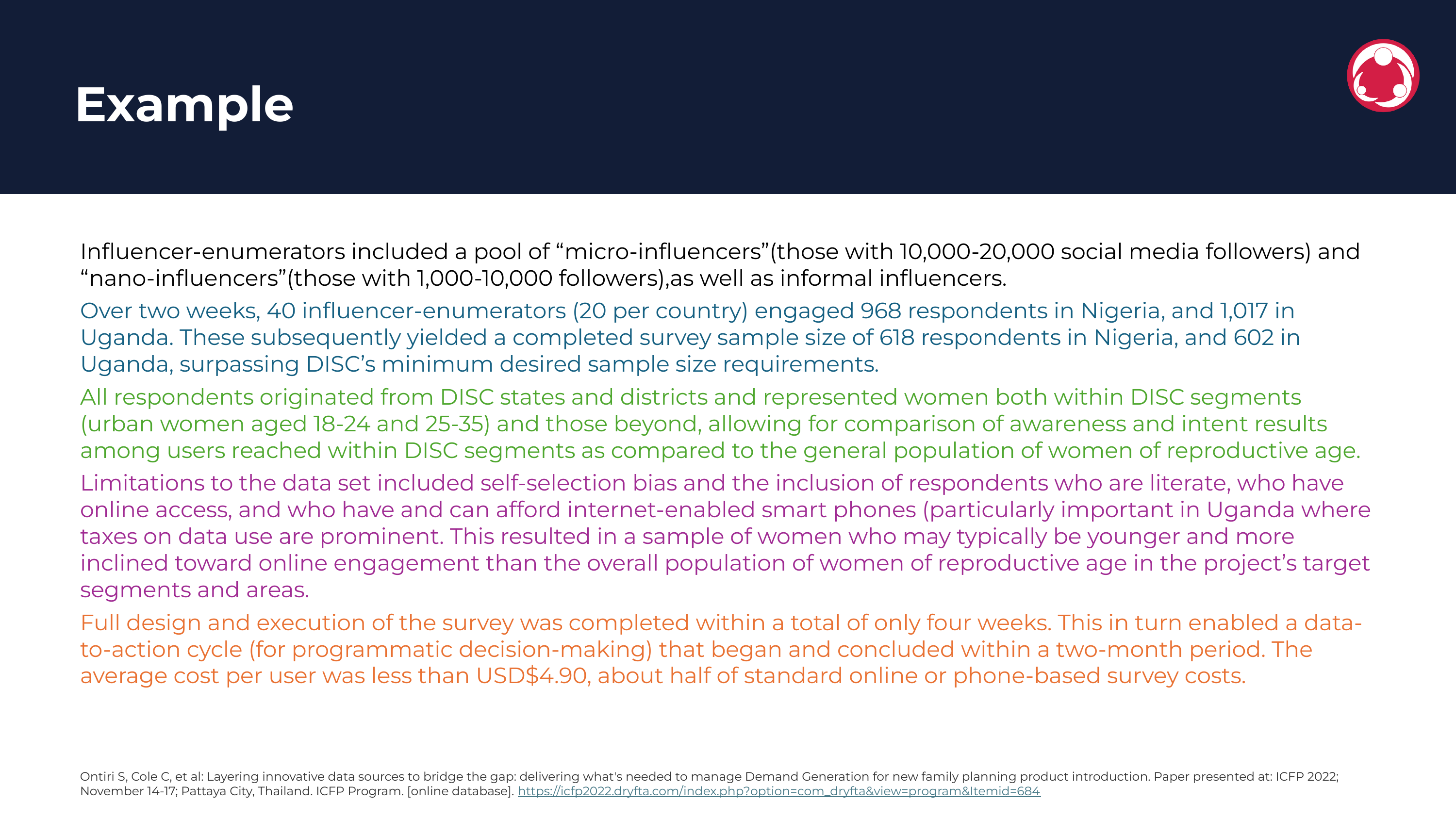

Example
Influencer-enumerators included a pool of “micro-influencers”(those with 10,000-20,000 social media followers) and “nano-influencers”(those with 1,000-10,000 followers),as well as informal influencers.
Over two weeks, 40 influencer-enumerators (20 per country) engaged 968 respondents in Nigeria, and 1,017 in Uganda. These subsequently yielded a completed survey sample size of 618 respondents in Nigeria, and 602 in Uganda, surpassing DISC’s minimum desired sample size requirements.
All respondents originated from DISC states and districts and represented women both within DISC segments (urban women aged 18-24 and 25-35) and those beyond, allowing for comparison of awareness and intent results among users reached within DISC segments as compared to the general population of women of reproductive age.
Limitations to the data set included self-selection bias and the inclusion of respondents who are literate, who have online access, and who have and can afford internet-enabled smart phones (particularly important in Uganda where taxes on data use are prominent. This resulted in a sample of women who may typically be younger and more inclined toward online engagement than the overall population of women of reproductive age in the project’s target segments and areas.
Full design and execution of the survey was completed within a total of only four weeks. This in turn enabled a data-to-action cycle (for programmatic decision-making) that began and concluded within a two-month period. The average cost per user was less than USD$4.90, about half of standard online or phone-based survey costs.
Ontiri S, Cole C, et al: Layering innovative data sources to bridge the gap: delivering what's needed to manage Demand Generation for new family planning product introduction. Paper presented at: ICFP 2022; November 14-17; Pattaya City, Thailand. ICFP Program. [online database]. https://icfp2022.dryfta.com/index.php?option=com_dryfta&view=program&Itemid=684